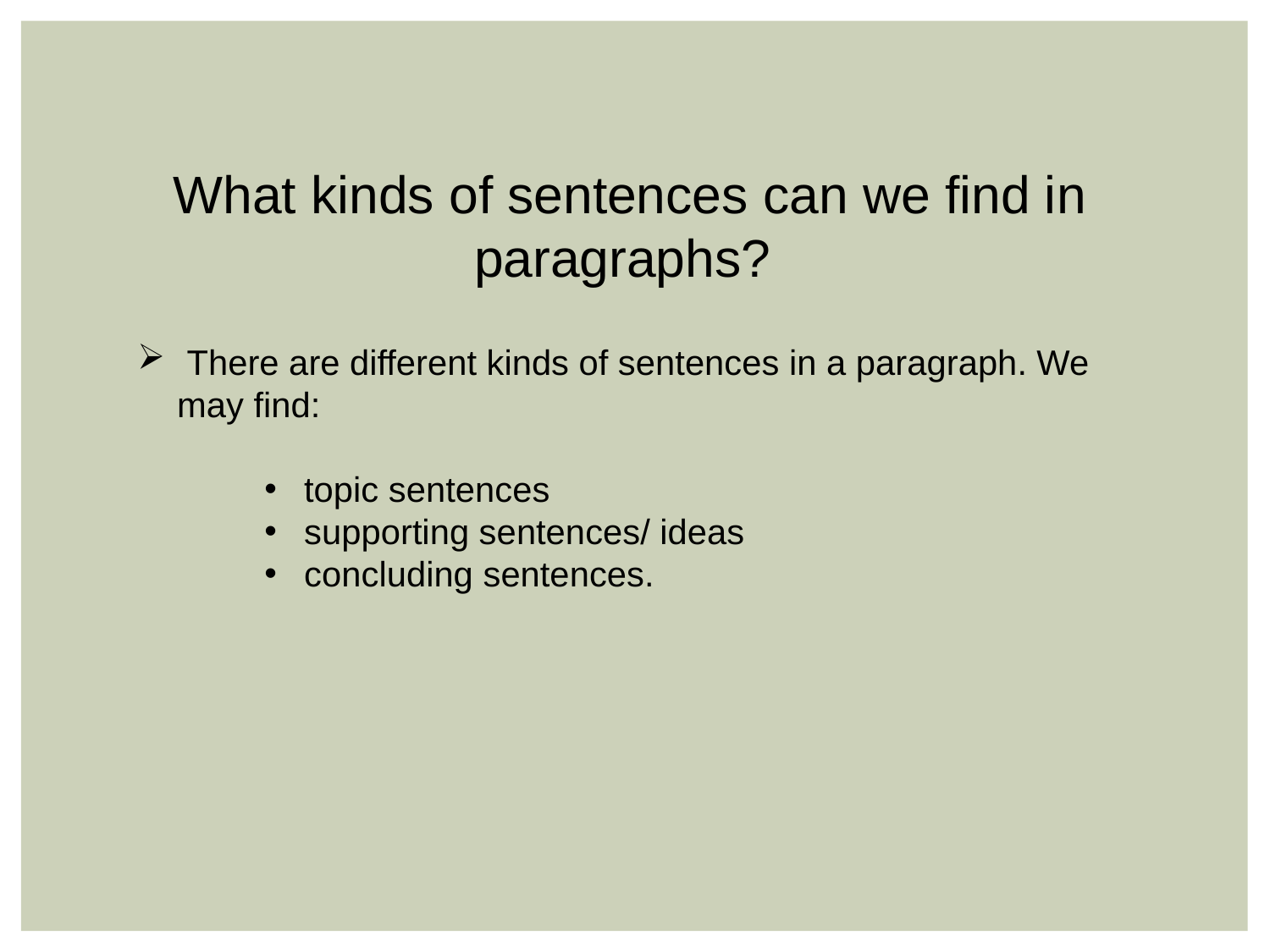

What kinds of sentences can we find in paragraphs?

 There are different kinds of sentences in a paragraph. We may find:

topic sentences
supporting sentences/ ideas
concluding sentences.